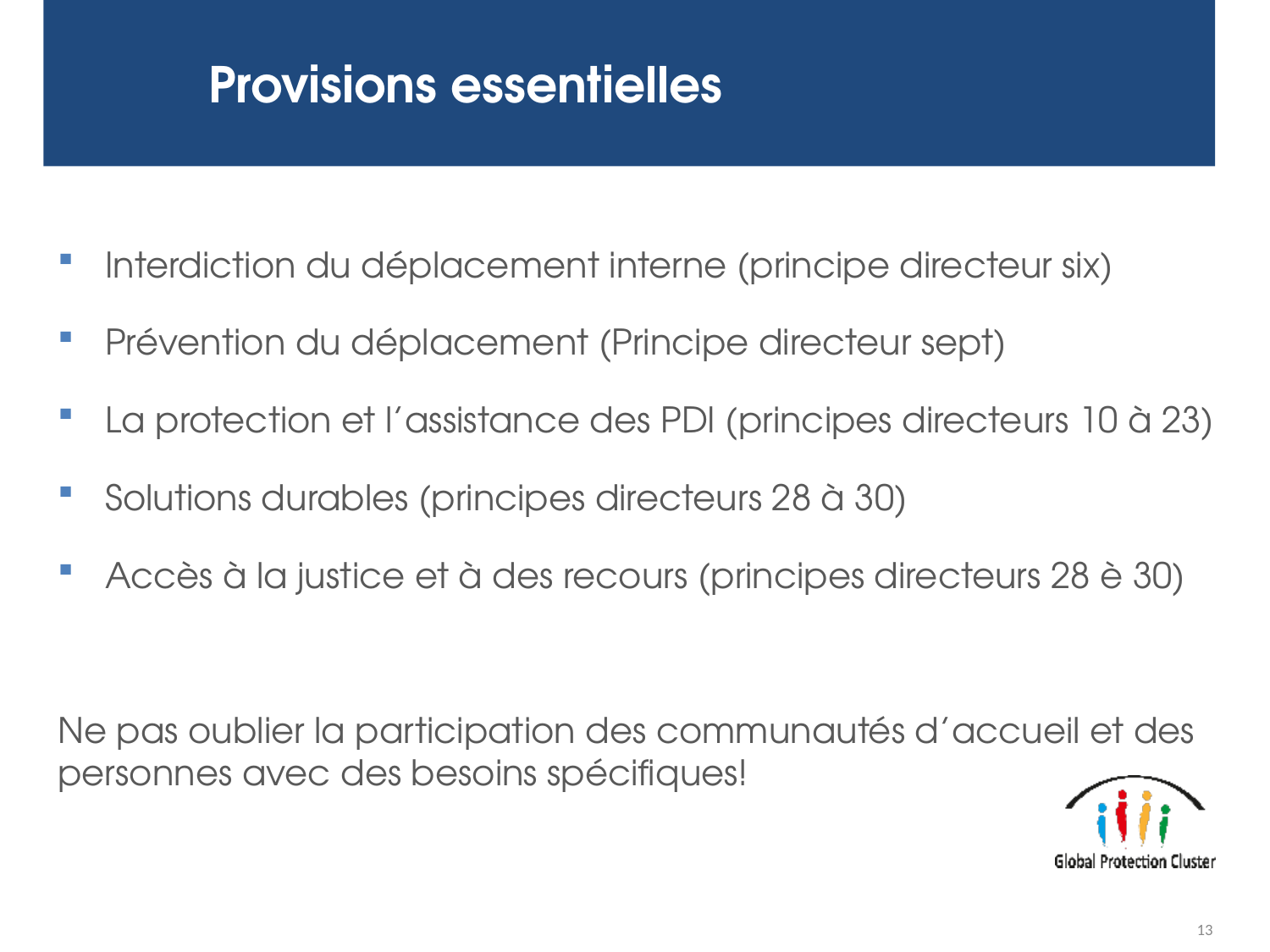

# Provisions essentielles
Interdiction du déplacement interne (principe directeur six)
Prévention du déplacement (Principe directeur sept)
La protection et l’assistance des PDI (principes directeurs 10 à 23)
Solutions durables (principes directeurs 28 à 30)
Accès à la justice et à des recours (principes directeurs 28 è 30)

Ne pas oublier la participation des communautés d’accueil et des personnes avec des besoins spécifiques!